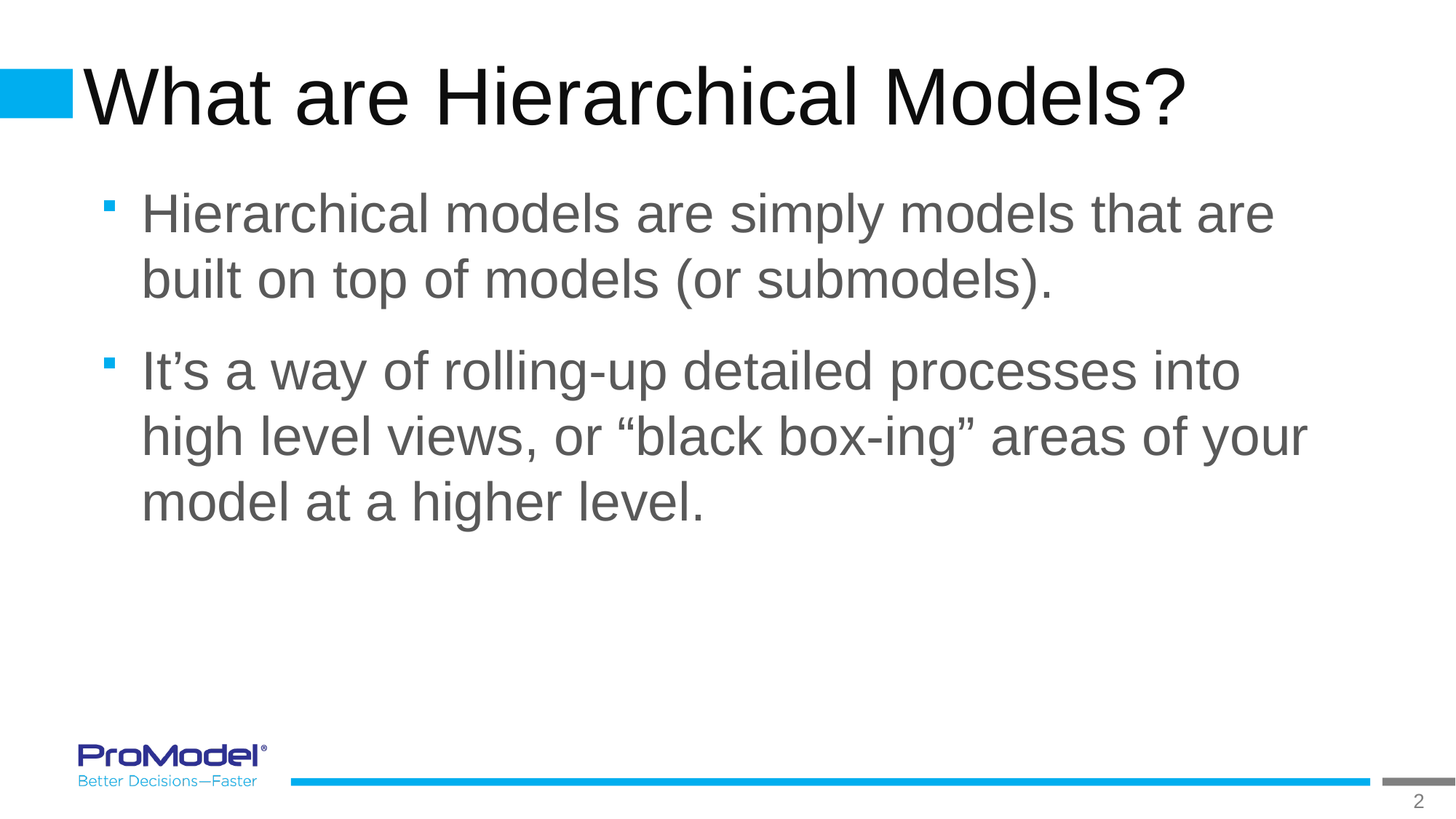

# What are Hierarchical Models?
Hierarchical models are simply models that are built on top of models (or submodels).
It’s a way of rolling-up detailed processes into high level views, or “black box-ing” areas of your model at a higher level.